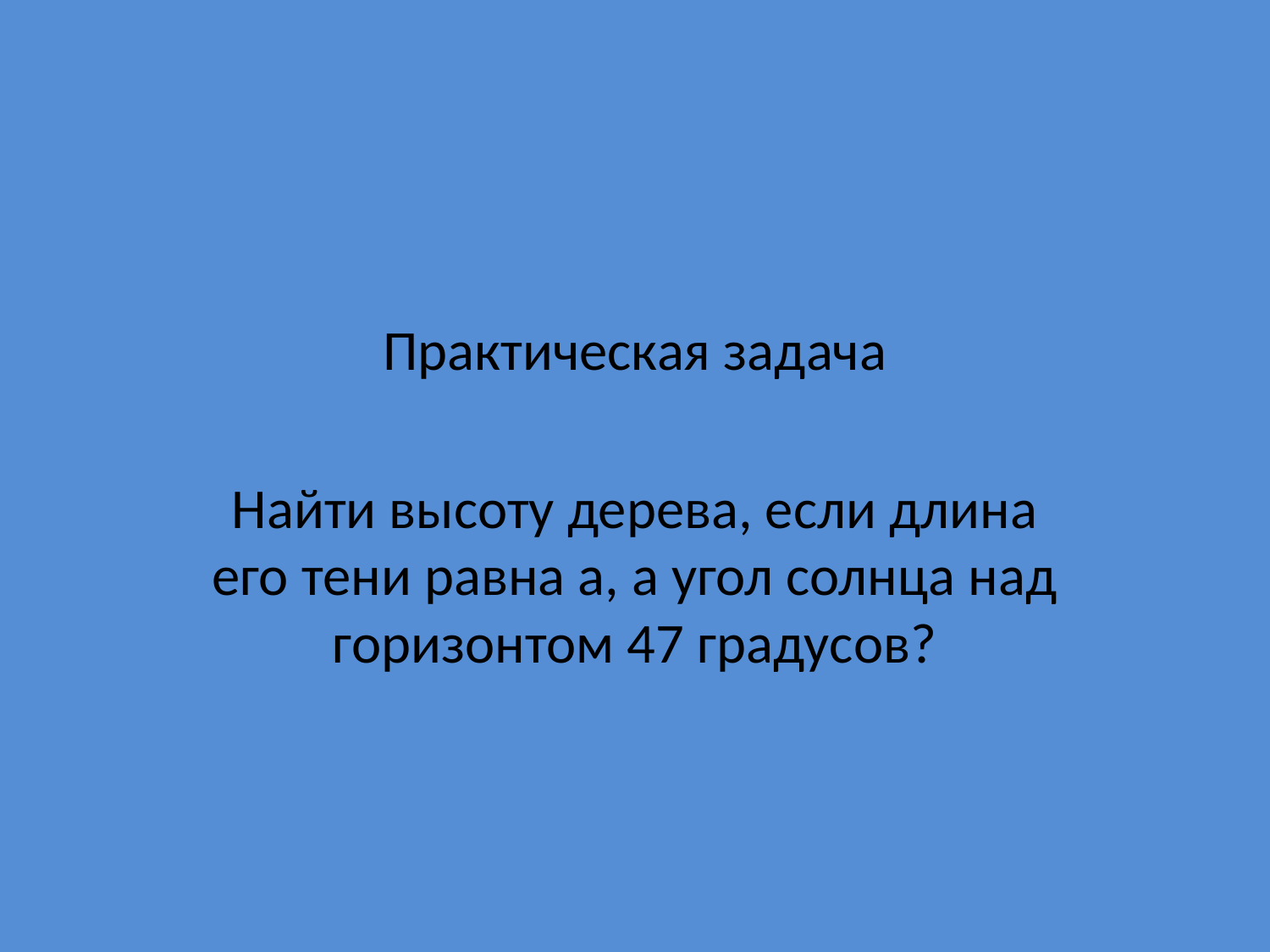

Практическая задача

Найти высоту дерева, если длина его тени равна а, а угол солнца над горизонтом 47 градусов?